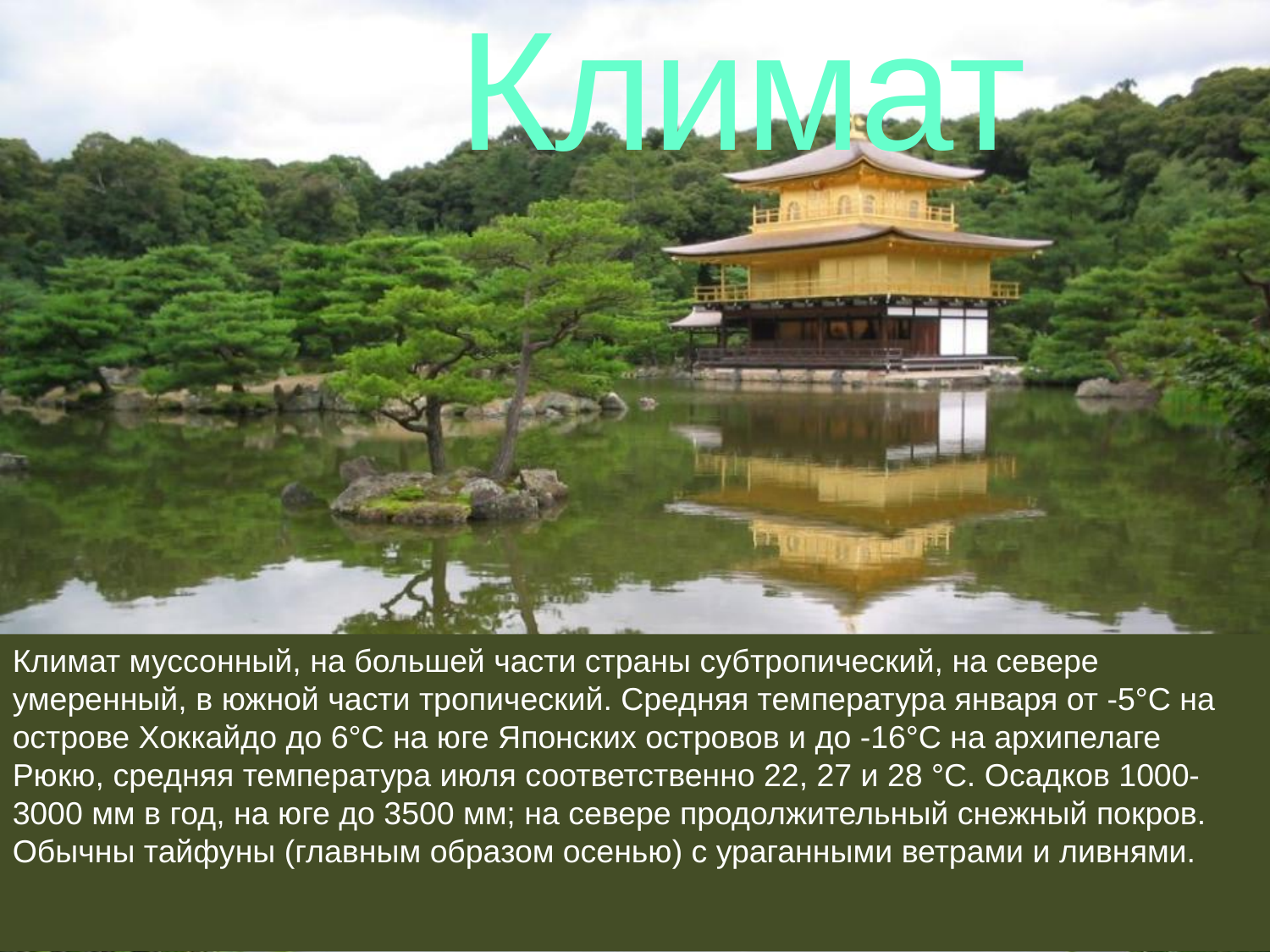

# Климат
Климат муссонный, на большей части страны субтропический, на севере умеренный, в южной части тропический. Средняя температура января от -5°С на острове Хоккайдо до 6°С на юге Японских островов и до -16°С на архипелаге Рюкю, средняя температура июля соответственно 22, 27 и 28 °С. Осадков 1000-3000 мм в год, на юге до 3500 мм; на севере продолжительный снежный покров. Обычны тайфуны (главным образом осенью) с ураганными ветрами и ливнями.